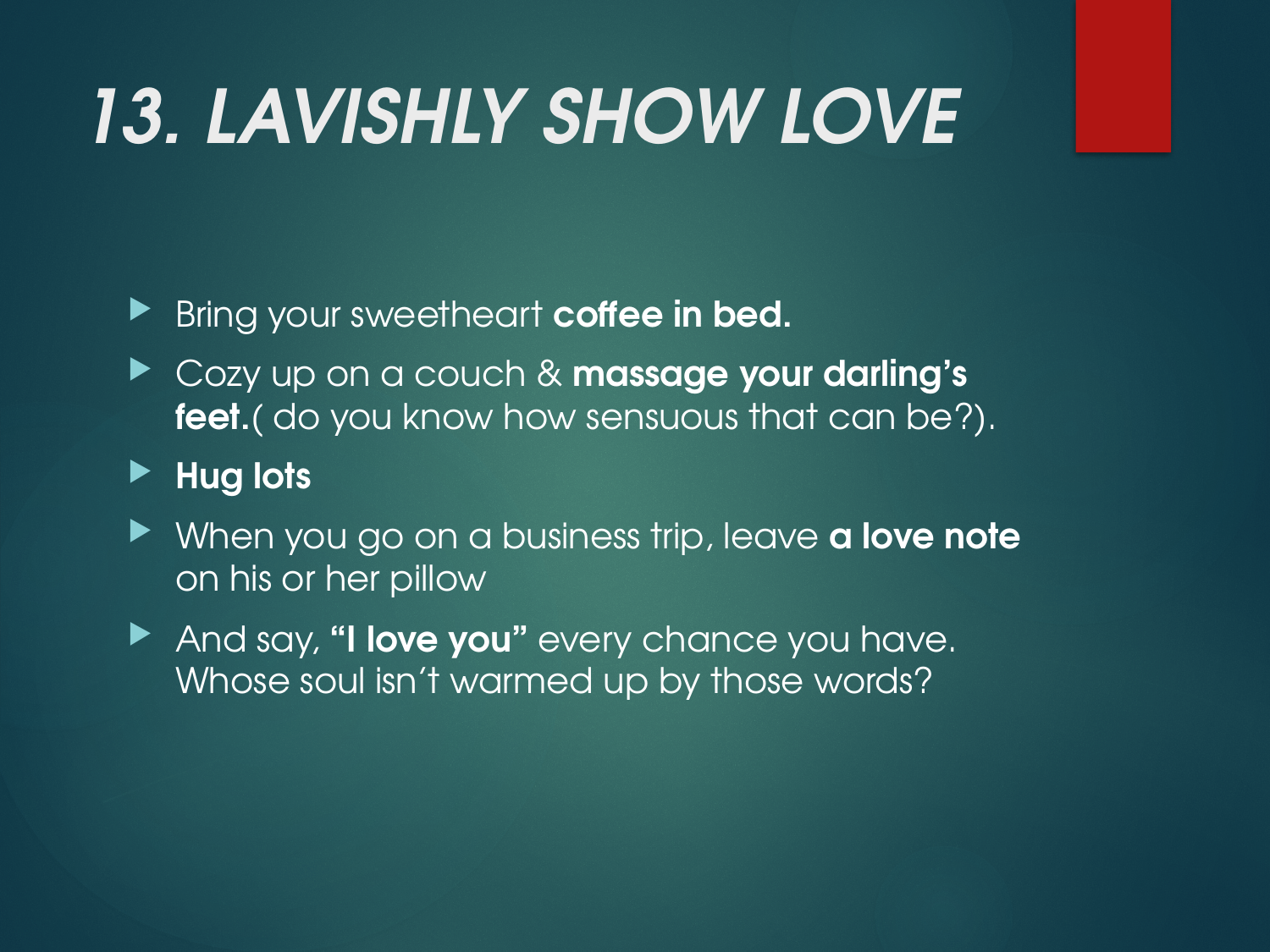

# 13. LAVISHLY SHOW LOVE
Bring your sweetheart coffee in bed.
Cozy up on a couch & massage your darling’s feet.( do you know how sensuous that can be?).
Hug lots
When you go on a business trip, leave a love note on his or her pillow
And say, “I love you” every chance you have. Whose soul isn’t warmed up by those words?